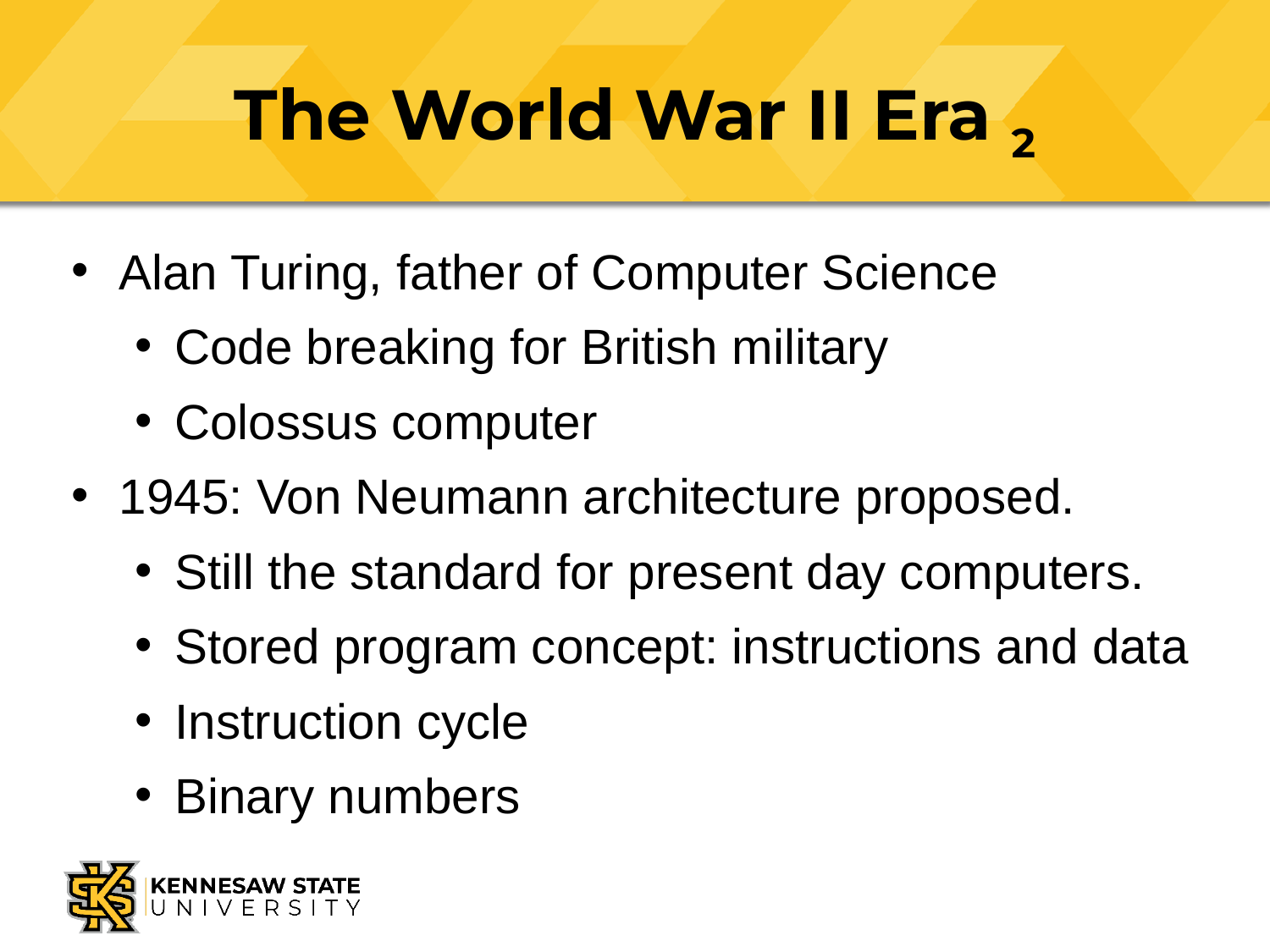

# The World War II Era 2
Alan Turing, father of Computer Science
Code breaking for British military
Colossus computer
1945: Von Neumann architecture proposed.
Still the standard for present day computers.
Stored program concept: instructions and data
Instruction cycle
Binary numbers